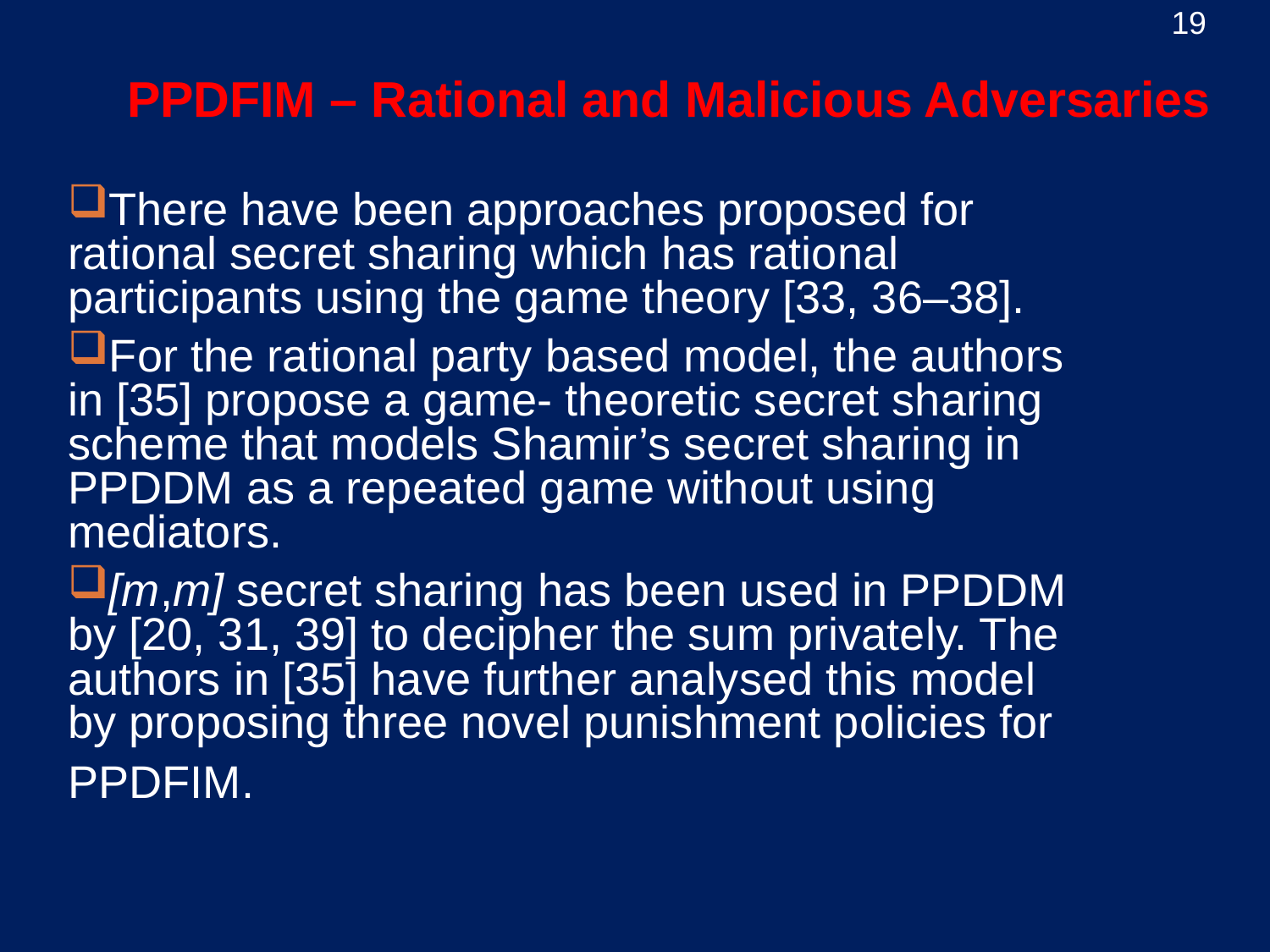

19
PPDFIM – Rational and Malicious Adversaries
There have been approaches proposed for rational secret sharing which has rational participants using the game theory [33, 36–38].
For the rational party based model, the authors in [35] propose a game- theoretic secret sharing scheme that models Shamir’s secret sharing in PPDDM as a repeated game without using mediators.
[m,m] secret sharing has been used in PPDDM by [20, 31, 39] to decipher the sum privately. The authors in [35] have further analysed this model by proposing three novel punishment policies for
PPDFIM.